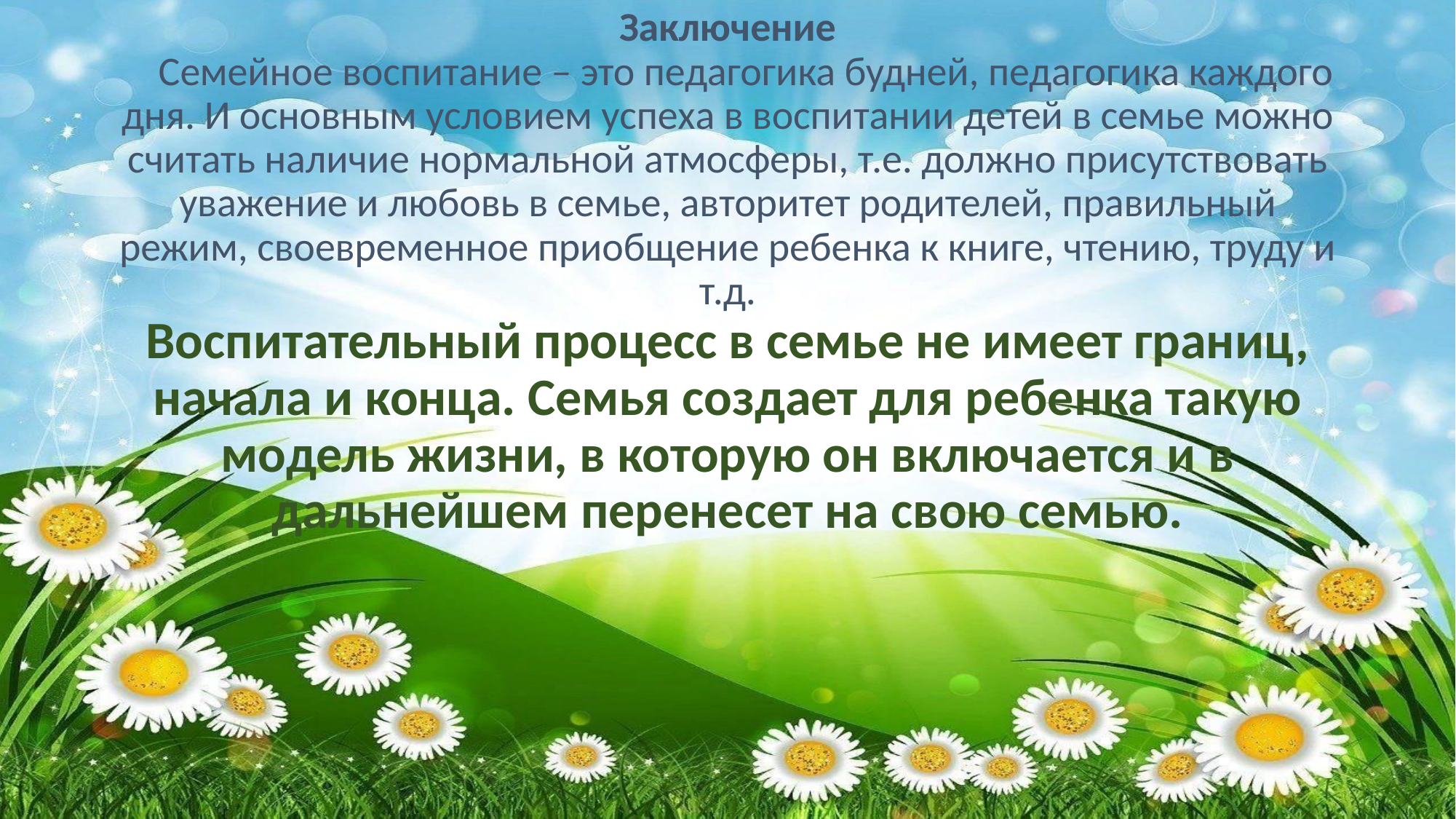

# Заключение Семейное воспитание – это педагогика будней, педагогика каждого дня. И основным условием успеха в воспитании детей в семье можно считать наличие нормальной атмосферы, т.е. должно присутствовать уважение и любовь в семье, авторитет родителей, правильный режим, своевременное приобщение ребенка к книге, чтению, труду и т.д. Воспитательный процесс в семье не имеет границ, начала и конца. Семья создает для ребенка такую модель жизни, в которую он включается и в дальнейшем перенесет на свою семью.